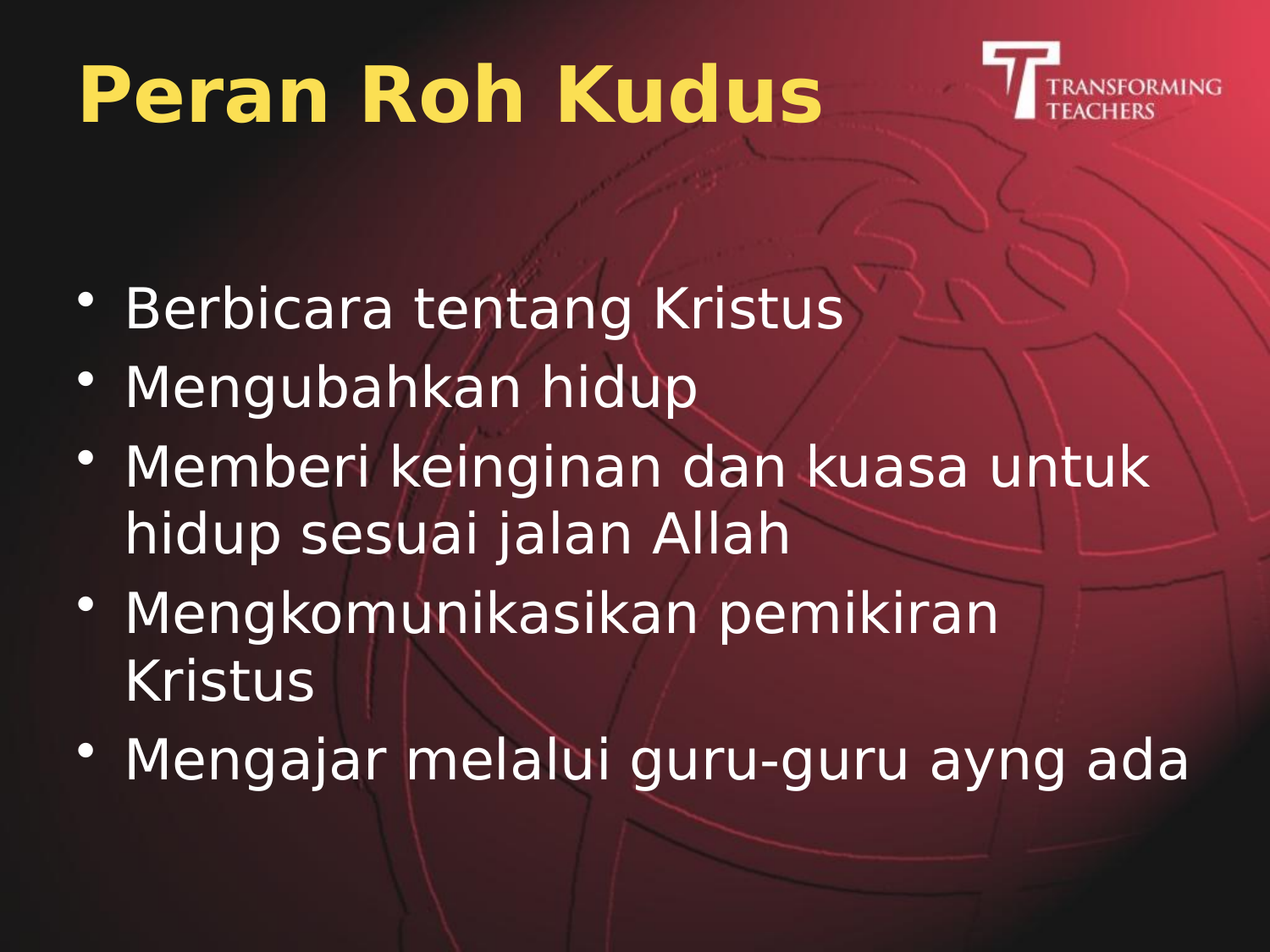

# Peran Roh Kudus
Berbicara tentang Kristus
Mengubahkan hidup
Memberi keinginan dan kuasa untuk hidup sesuai jalan Allah
Mengkomunikasikan pemikiran Kristus
Mengajar melalui guru-guru ayng ada